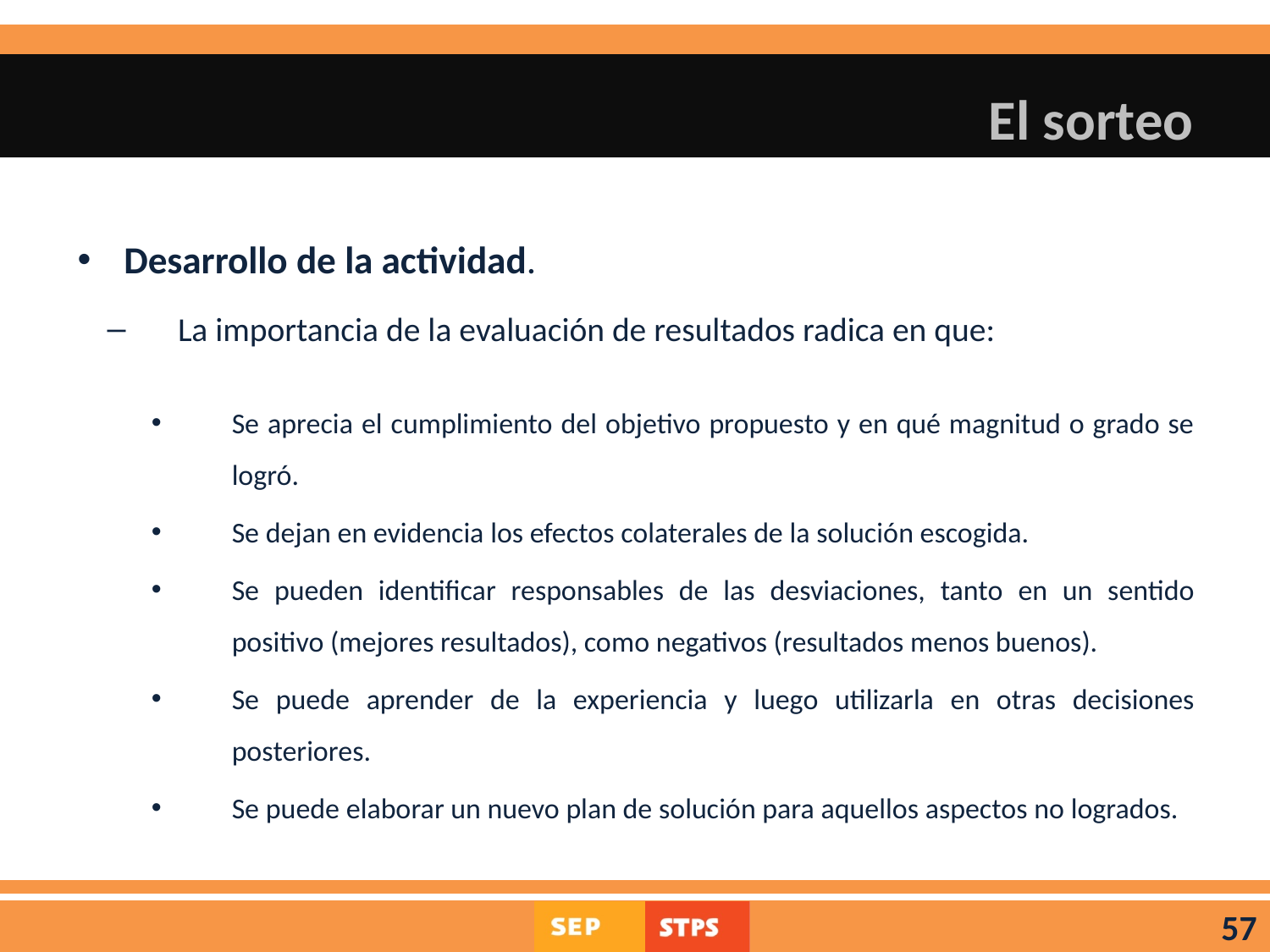

# El sorteo
Desarrollo de la actividad.
La importancia de la evaluación de resultados radica en que:

Se aprecia el cumplimiento del objetivo propuesto y en qué magnitud o grado se logró.
Se dejan en evidencia los efectos colaterales de la solución escogida.
Se pueden identificar responsables de las desviaciones, tanto en un sentido positivo (mejores resultados), como negativos (resultados menos buenos).
Se puede aprender de la experiencia y luego utilizarla en otras decisiones posteriores.
Se puede elaborar un nuevo plan de solución para aquellos aspectos no logrados.
57